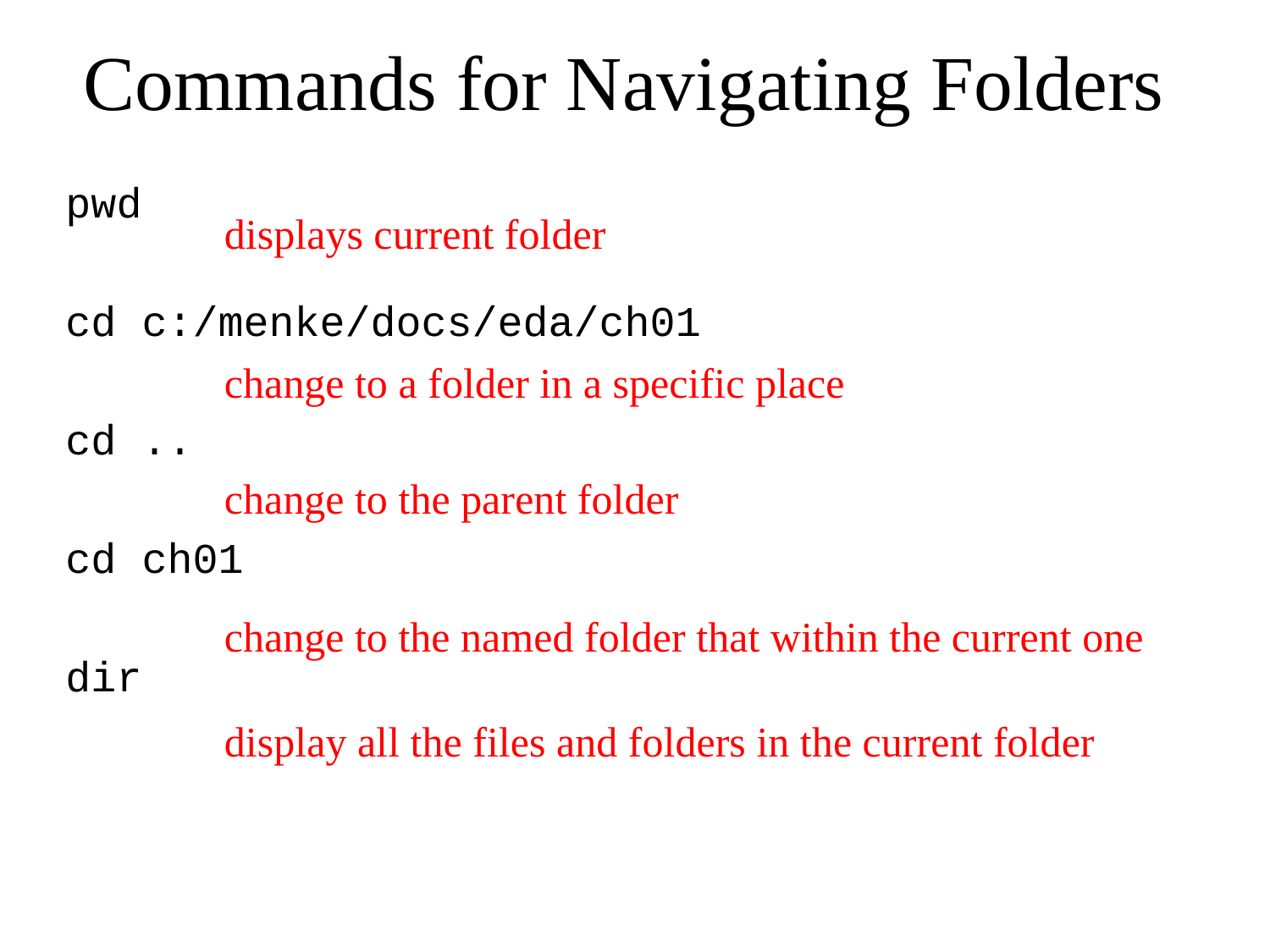

# Commands for Navigating Folders
pwd

cd c:/menke/docs/eda/ch01

cd ..

cd ch01

dir
displays current folder
change to a folder in a specific place
change to the parent folder
change to the named folder that within the current one
display all the files and folders in the current folder